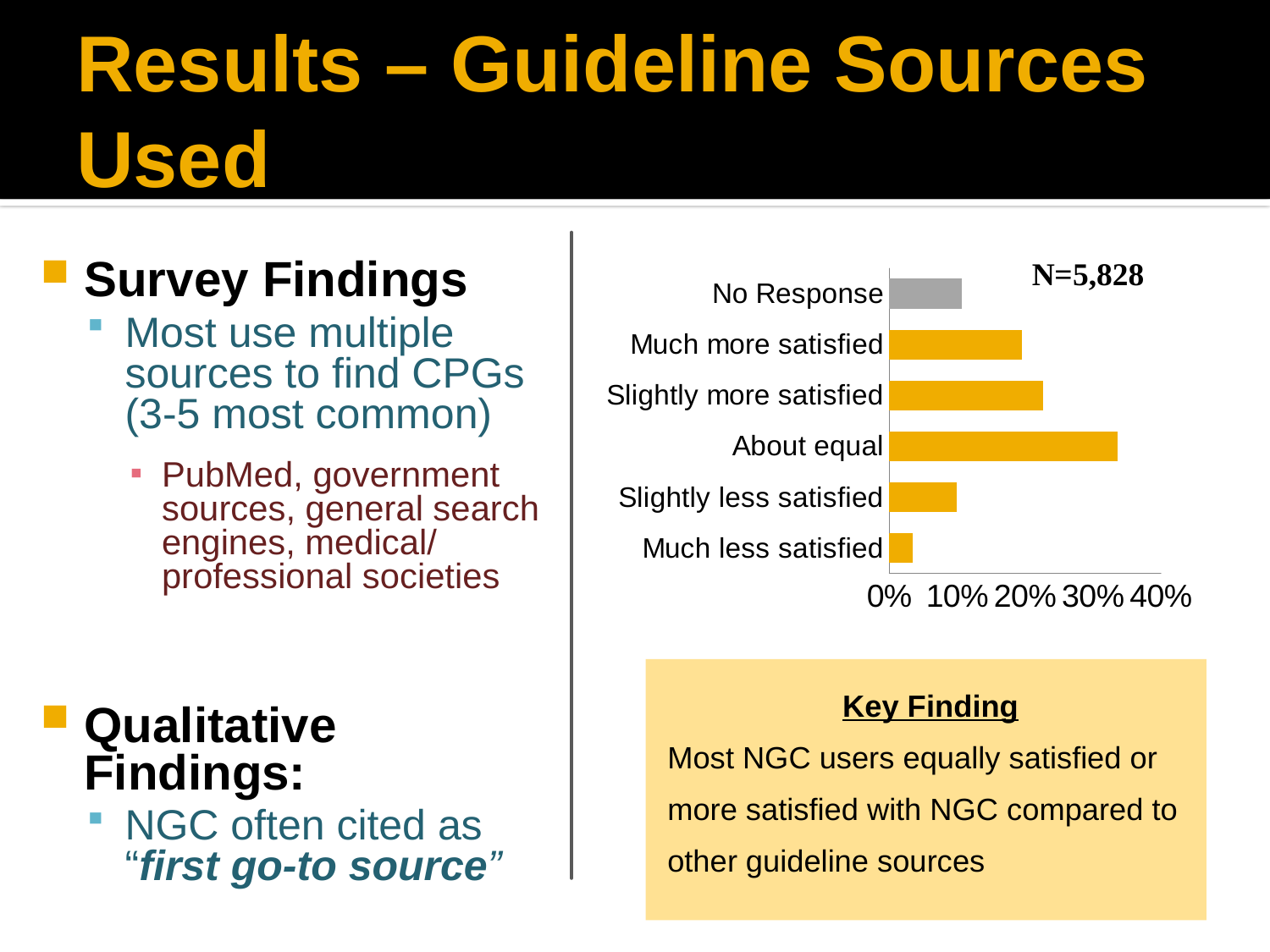

# Results – Guideline Sources Used

### Chart

| Category | Percent |
|---|---|
| Much less satisfied | 0.034 |
| Slightly less satisfied | 0.1 |
| About equal | 0.337 |
| Slightly more satisfied | 0.227 |
| Much more satisfied | 0.195 |
| No Response | 0.107 |
Survey Findings
Most use multiple
sources to find CPGs
(3-5 most common)

PubMed, government
sources, general search
engines, medical/
professional societies

Qualitative Findings:
NGC often cited as
“first go-to source”

Key Finding
Most NGC users equally satisfied or more satisfied with NGC compared to other guideline sources